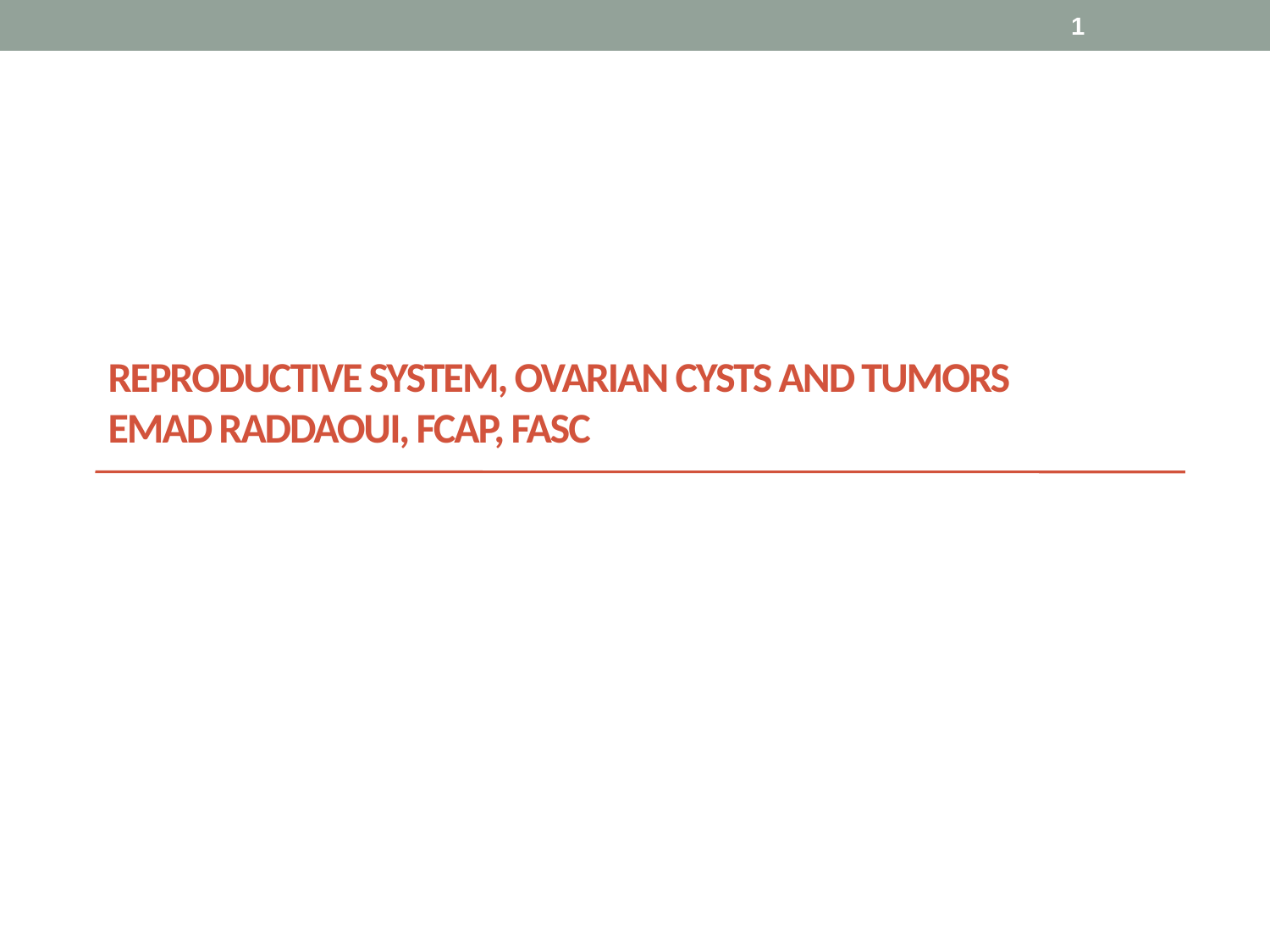

1
# Reproductive System, Ovarian Cysts and Tumors Emad Raddaoui, FCAP, FASC